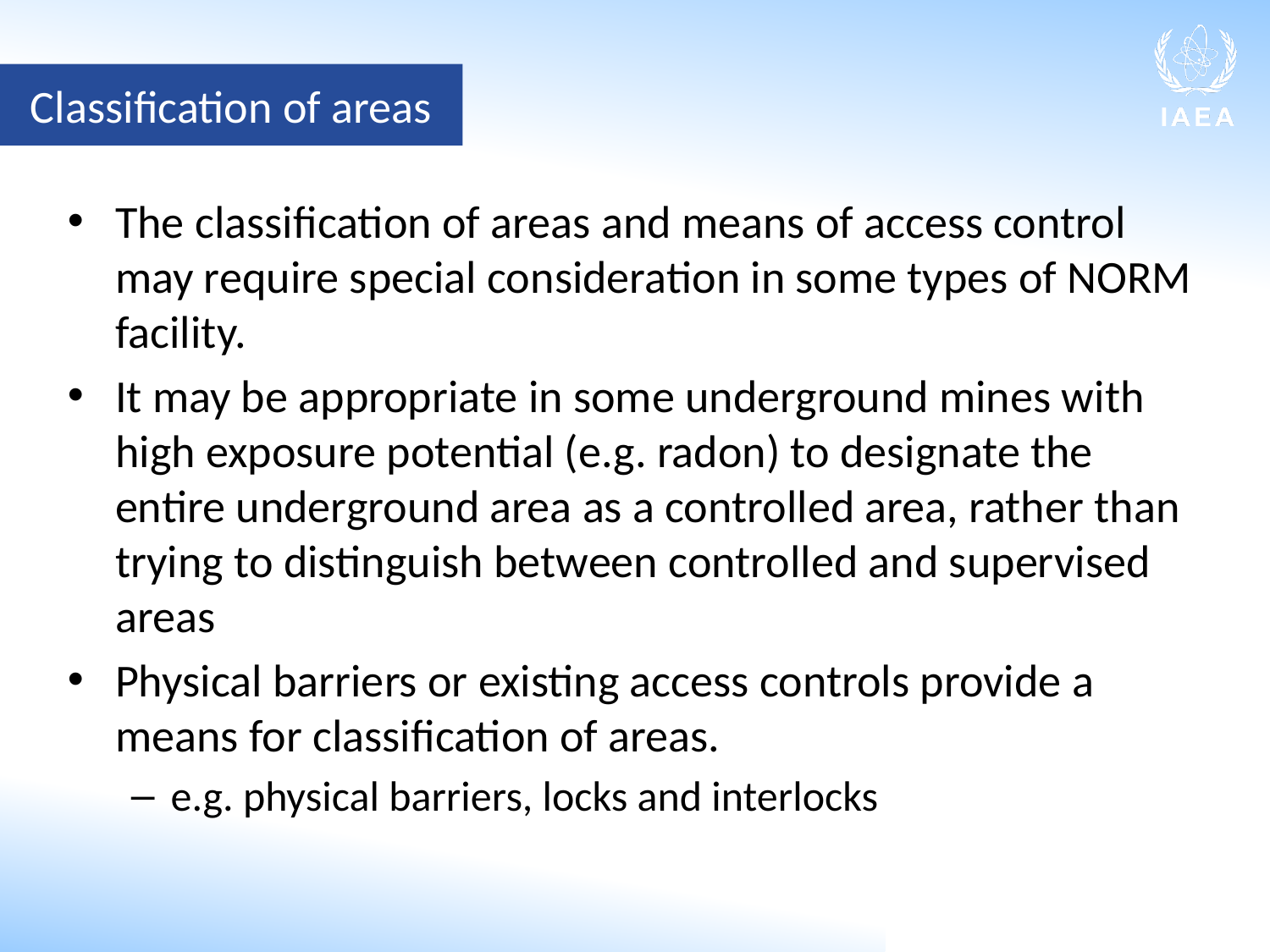

Classification of areas
The classification of areas and means of access control may require special consideration in some types of NORM facility.
It may be appropriate in some underground mines with high exposure potential (e.g. radon) to designate the entire underground area as a controlled area, rather than trying to distinguish between controlled and supervised areas
Physical barriers or existing access controls provide a means for classification of areas.
e.g. physical barriers, locks and interlocks